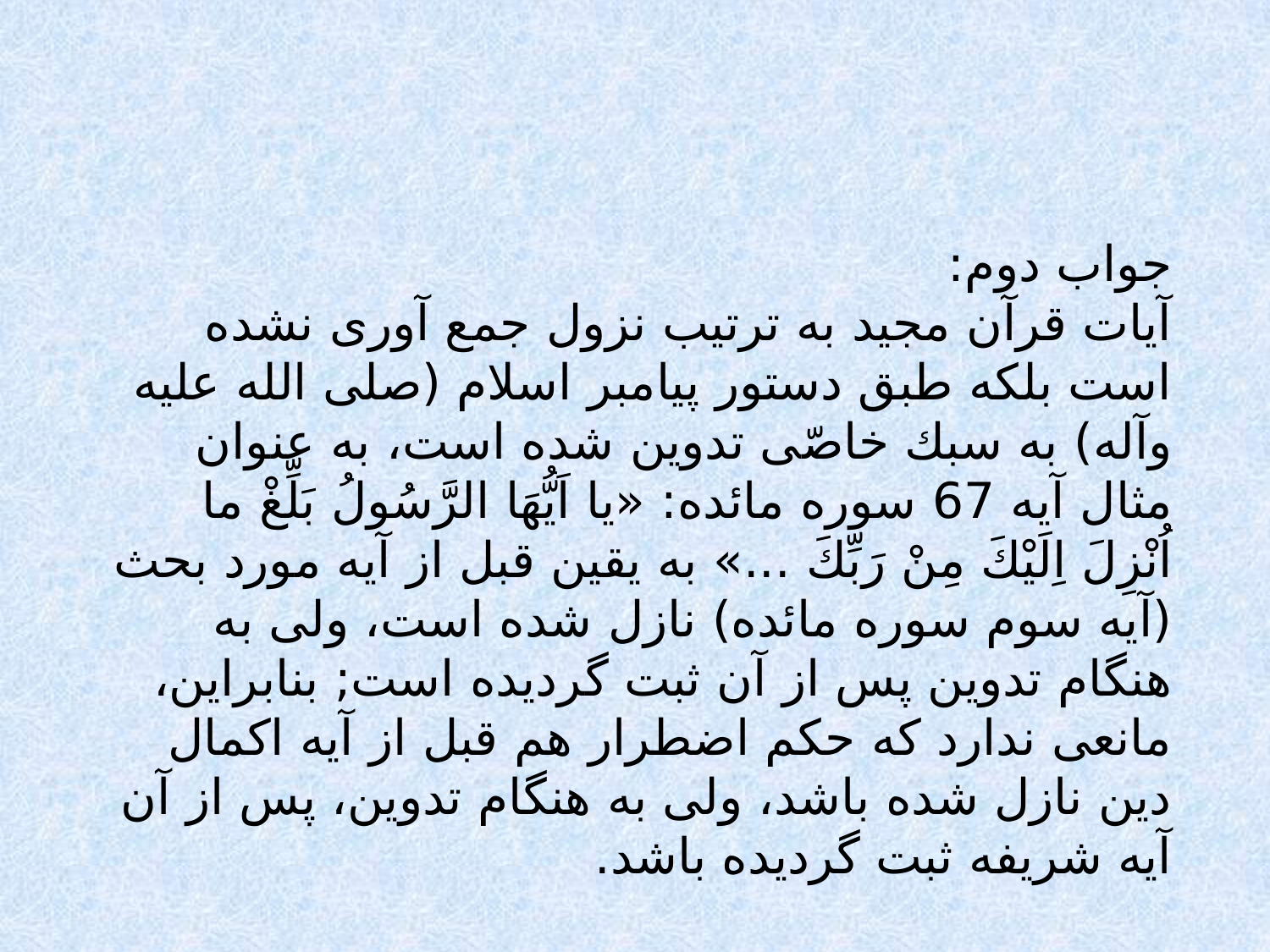

جواب دوم:
آيات قرآن مجيد به ترتيب نزول جمع آورى نشده است بلكه طبق دستور پيامبر اسلام (صلى الله عليه وآله) به سبك خاصّى تدوين شده است، به عنوان مثال آيه 67 سوره مائده: «يا اَيُّهَا الرَّسُولُ بَلِّغْ ما اُنْزِلَ اِلَيْكَ مِنْ رَبِّكَ ...» به يقين قبل از آيه مورد بحث (آيه سوم سوره مائده) نازل شده است، ولى به هنگام تدوين پس از آن ثبت گرديده است; بنابراين، مانعى ندارد كه حكم اضطرار هم قبل از آيه اكمال دين نازل شده باشد، ولى به هنگام تدوين، پس از آن آيه شريفه ثبت گرديده باشد.